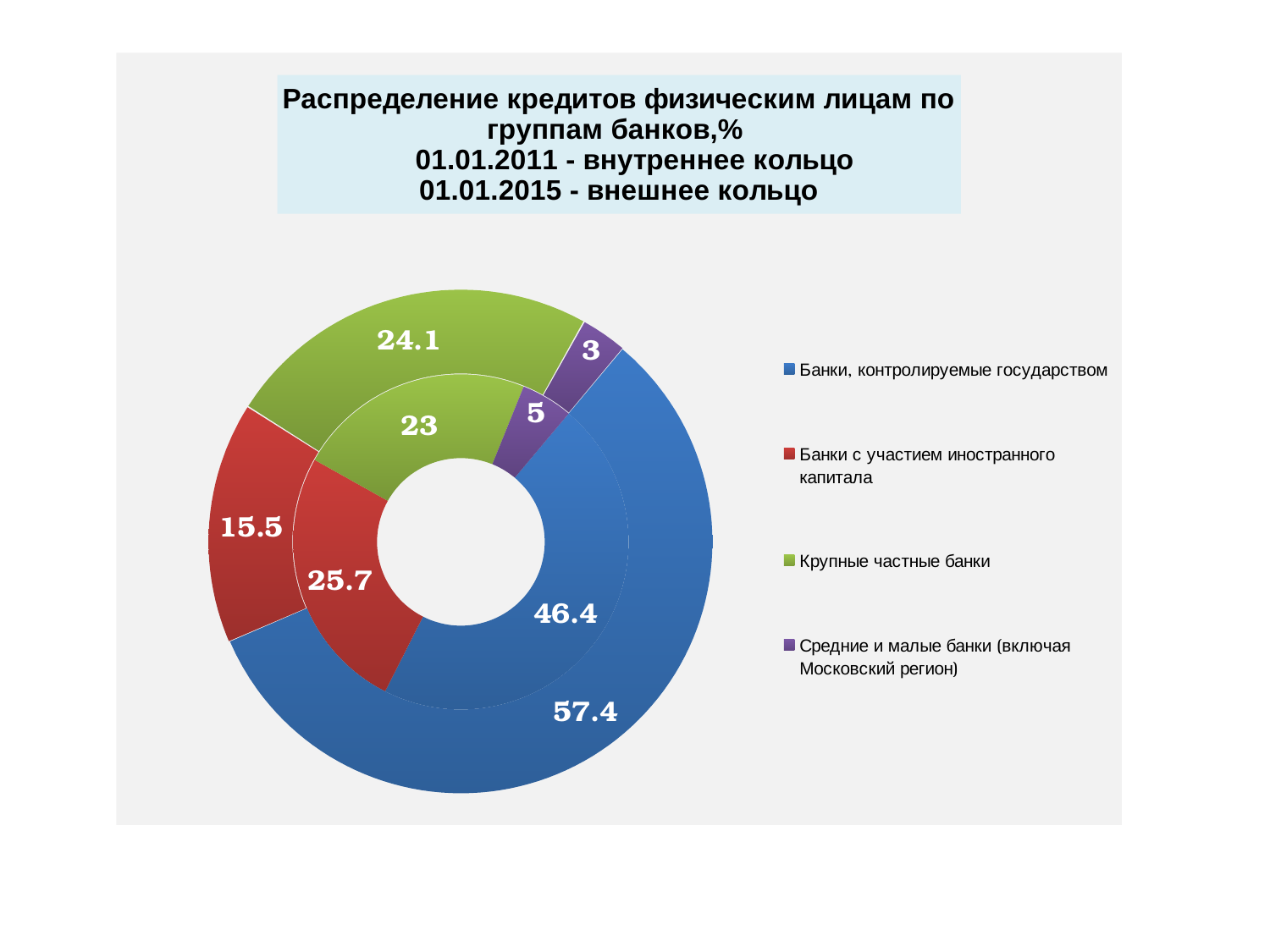

### Chart: Распределение кредитов физическим лицам по группам банков,%

    01.01.2011 - внутреннее кольцо
01.01.2015 - внешнее кольцо

| Category | 01.01.2011 | 01.01.2015 |
|---|---|---|
| Банки, контролируемые государством | 46.4 | 57.4 |
| Банки с участием иностранного капитала | 25.7 | 15.5 |
| Крупные частные банки | 23.0 | 24.1 |
| Средние и малые банки (включая Московский регион) | 5.0 | 3.0 |